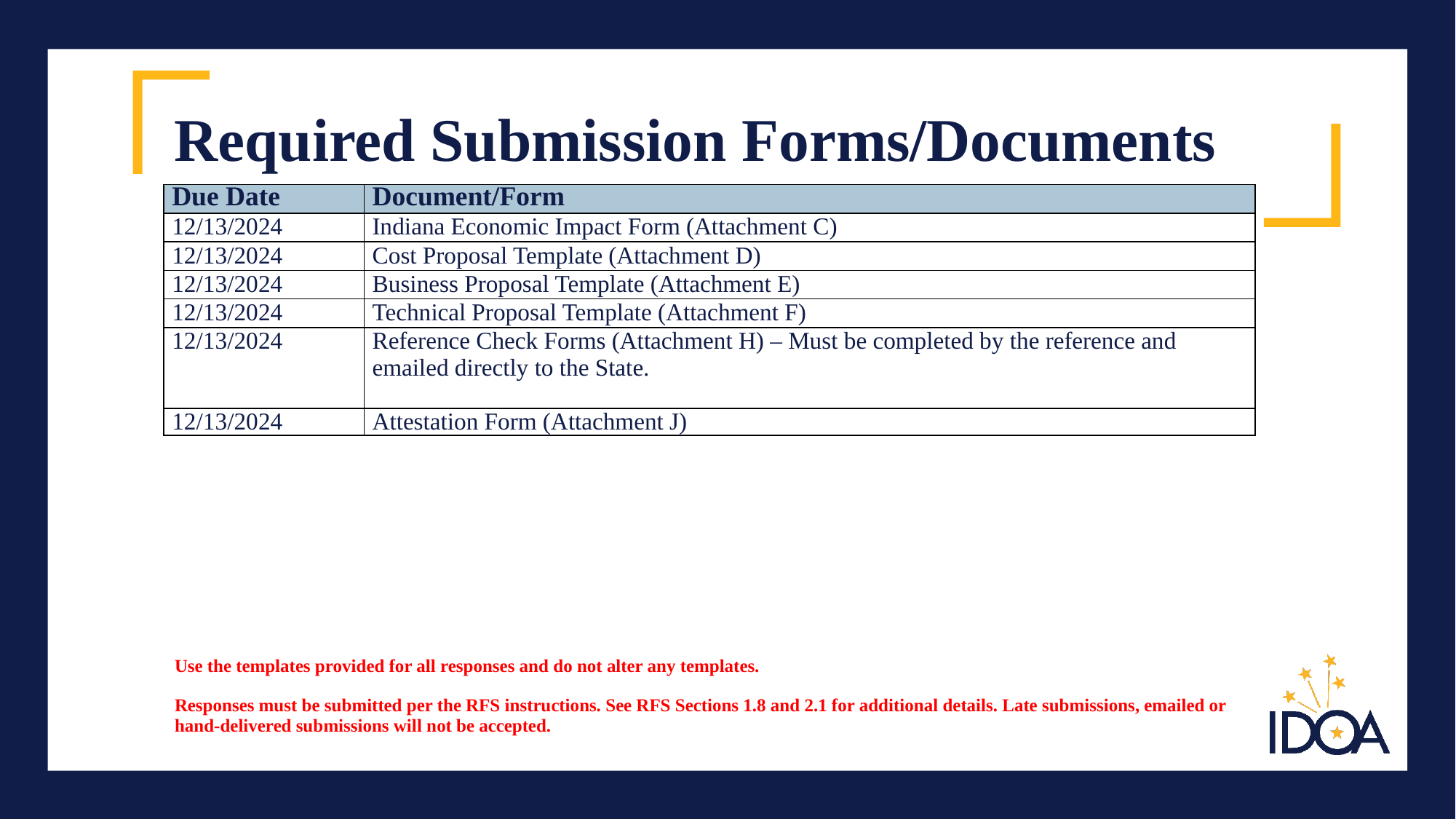

# Required Submission Forms/Documents
| Due Date | Document/Form |
| --- | --- |
| 12/13/2024 | Indiana Economic Impact Form (Attachment C) |
| 12/13/2024 | Cost Proposal Template (Attachment D) |
| 12/13/2024 | Business Proposal Template (Attachment E) |
| 12/13/2024 | Technical Proposal Template (Attachment F) |
| 12/13/2024 | Reference Check Forms (Attachment H) – Must be completed by the reference and emailed directly to the State. |
| 12/13/2024 | Attestation Form (Attachment J) |
Use the templates provided for all responses and do not alter any templates.
Responses must be submitted per the RFS instructions. See RFS Sections 1.8 and 2.1 for additional details. Late submissions, emailed or hand-delivered submissions will not be accepted.